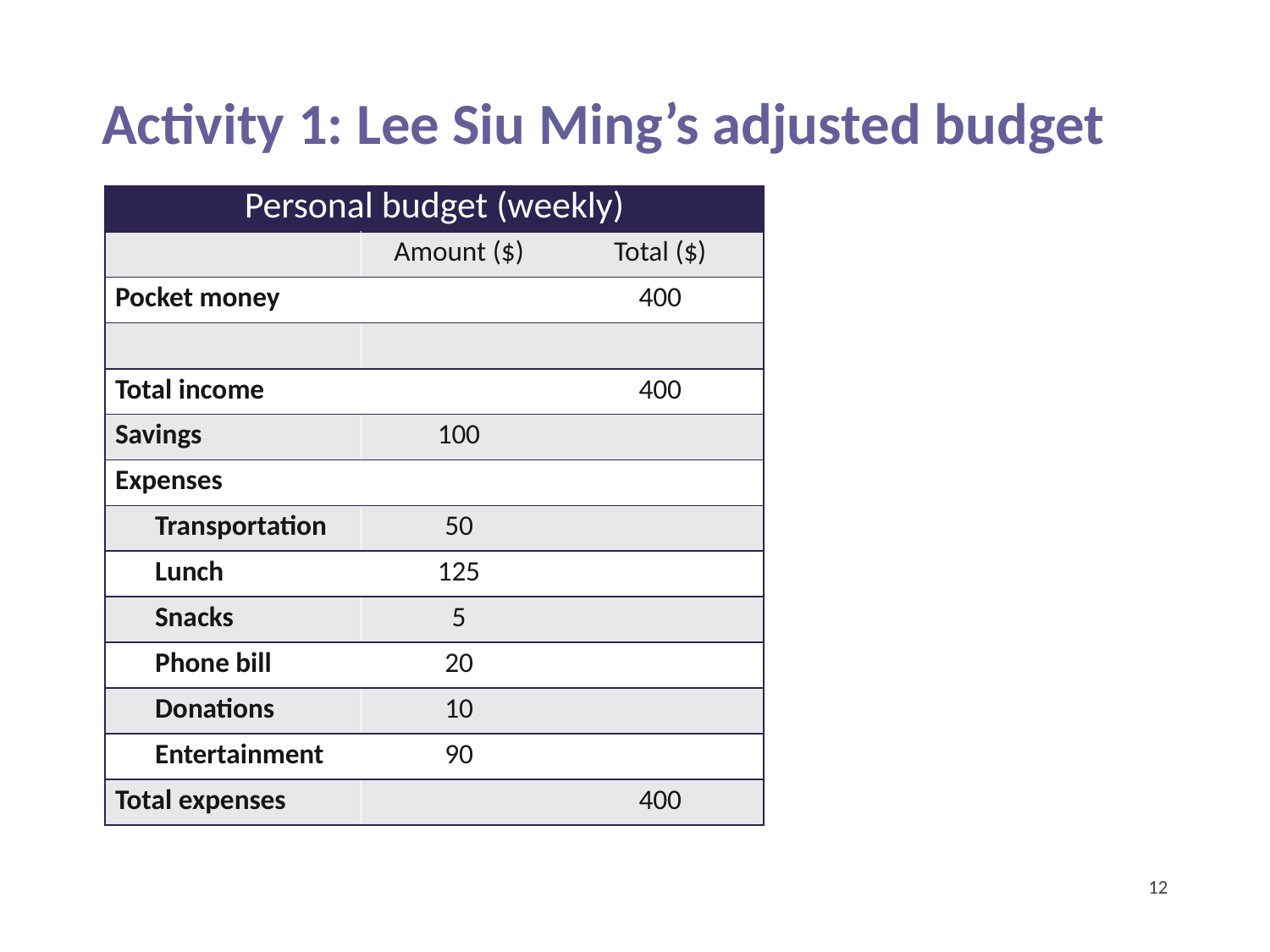

Activity 1: Lee Siu Ming’s adjusted budget
| Personal budget (weekly) |  |  |
| --- | --- | --- |
|  | Amount ($) | Total ($) |
| Pocket money |  | 400 |
|  |  |  |
| Total income |  | 400 |
| Savings | 100 |  |
| Expenses |  |  |
| Transportation | 50 |  |
| Lunch | 125 |  |
| Snacks | 5 |  |
| Phone bill | 20 |  |
| Donations | 10 |  |
| Entertainment | 90 |  |
| Total expenses |  | 400 |
12